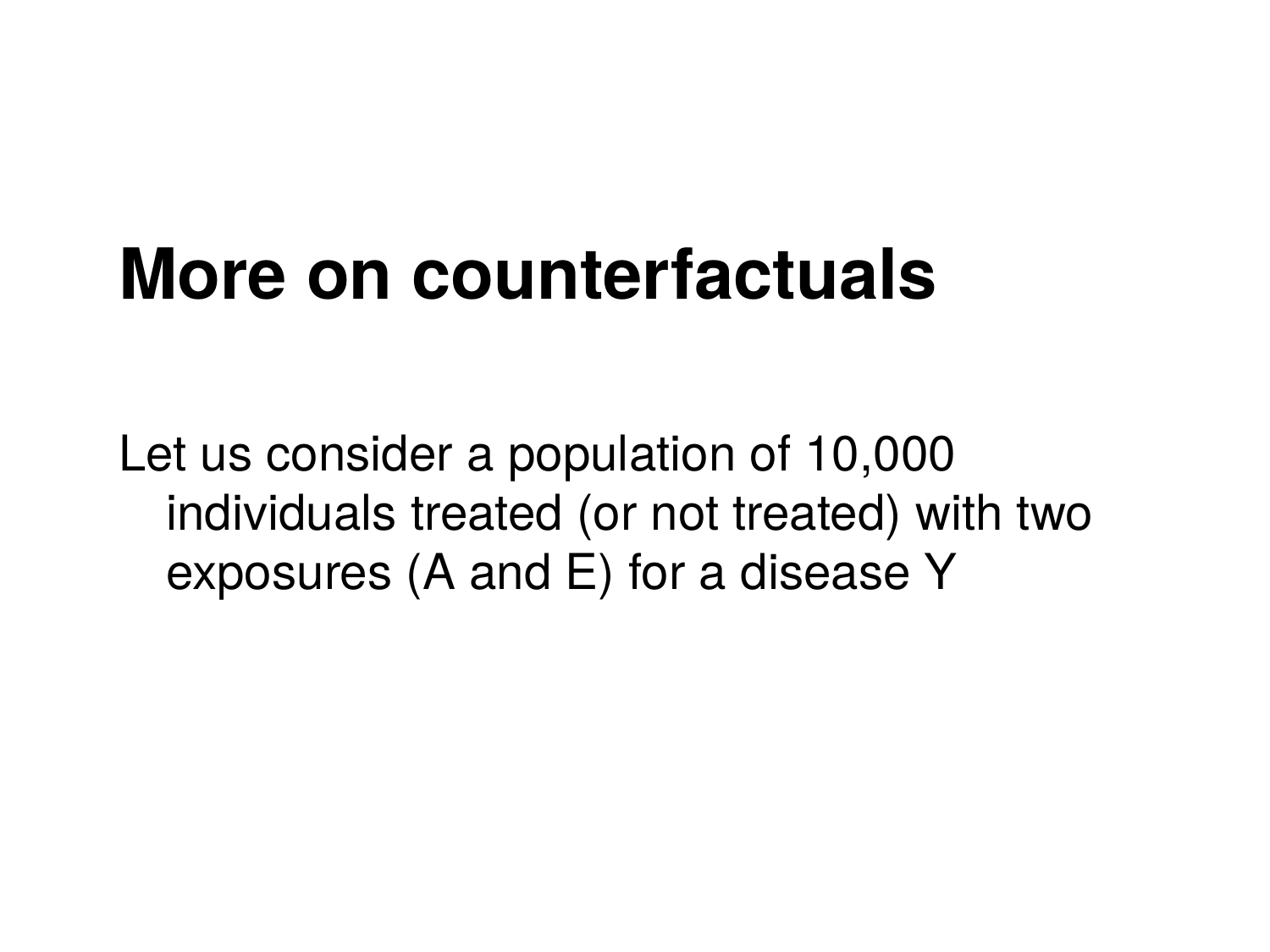

#
More on counterfactuals

Let us consider a population of 10,000 individuals treated (or not treated) with two exposures (A and E) for a disease Y